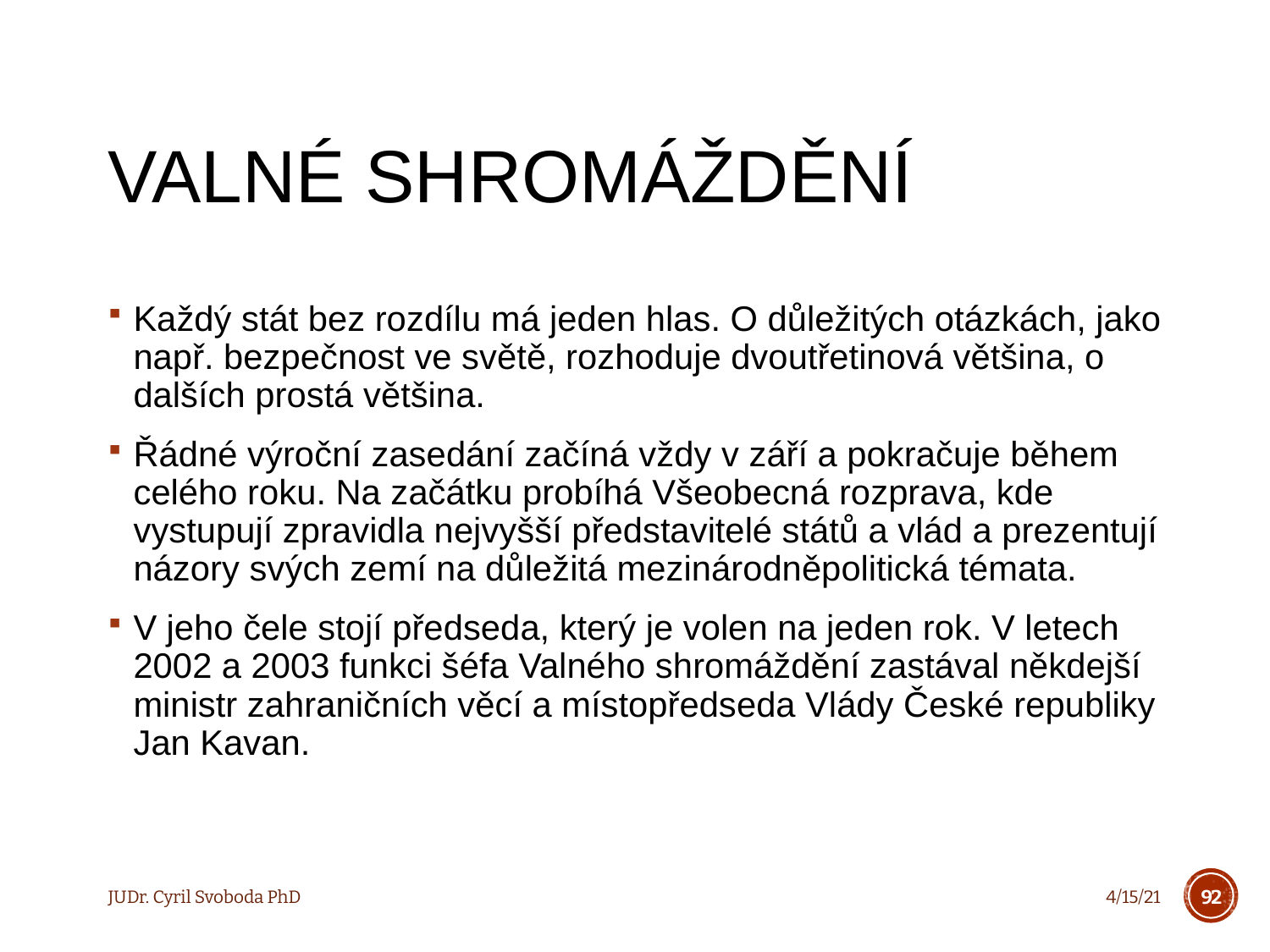

# Valné shromáždění
Každý stát bez rozdílu má jeden hlas. O důležitých otázkách, jako např. bezpečnost ve světě, rozhoduje dvoutřetinová většina, o dalších prostá většina.
Řádné výroční zasedání začíná vždy v září a pokračuje během celého roku. Na začátku probíhá Všeobecná rozprava, kde vystupují zpravidla nejvyšší představitelé států a vlád a prezentují názory svých zemí na důležitá mezinárodněpolitická témata.
V jeho čele stojí předseda, který je volen na jeden rok. V letech 2002 a 2003 funkci šéfa Valného shromáždění zastával někdejší ministr zahraničních věcí a místopředseda Vlády České republiky Jan Kavan.
JUDr. Cyril Svoboda PhD
4/15/21
92